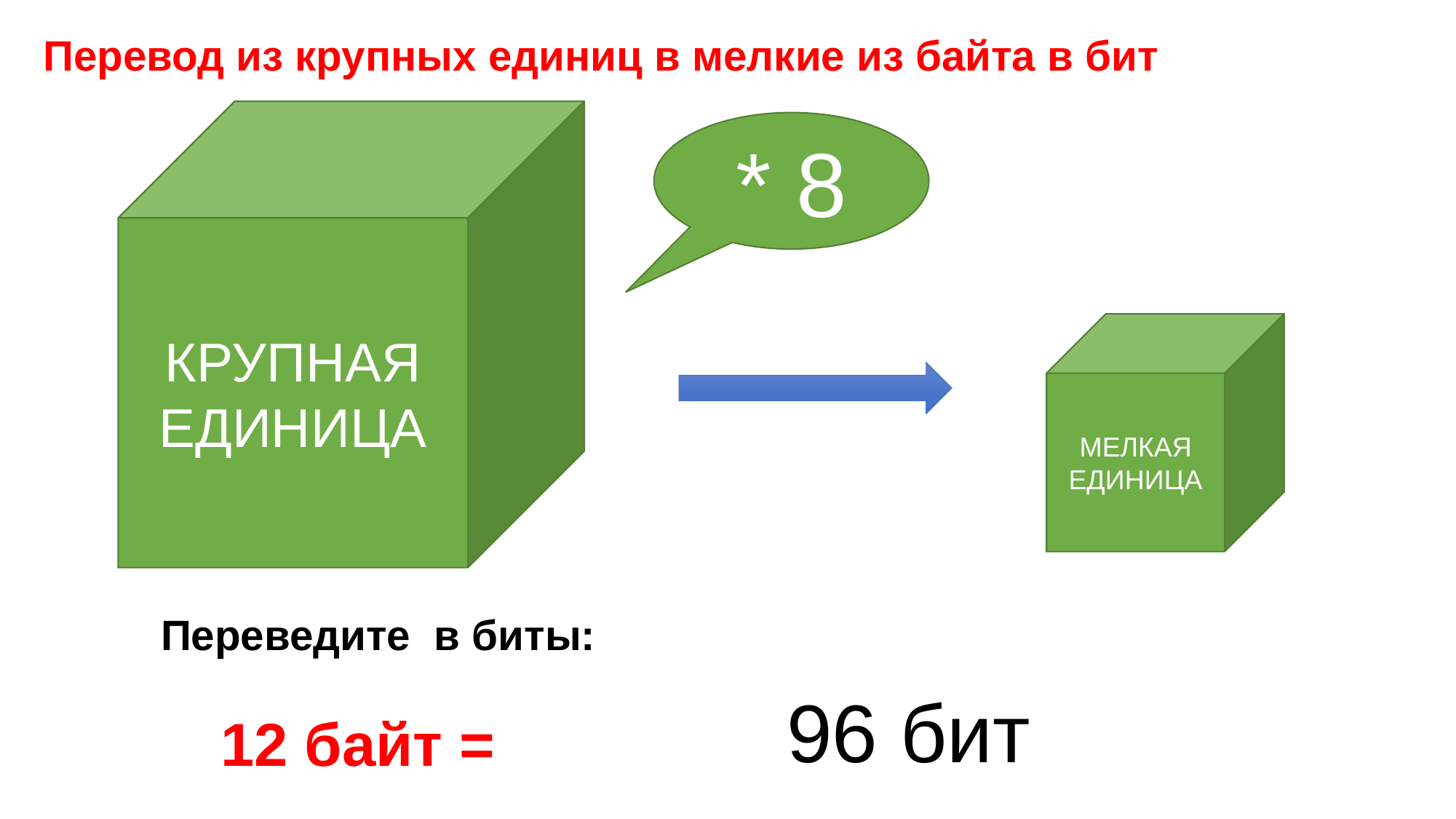

Перевод из крупных единиц в мелкие из байта в бит
КРУПНАЯ
ЕДИНИЦА
* 8
МЕЛКАЯ
ЕДИНИЦА

Переведите  в биты:
96 бит
12 байт =